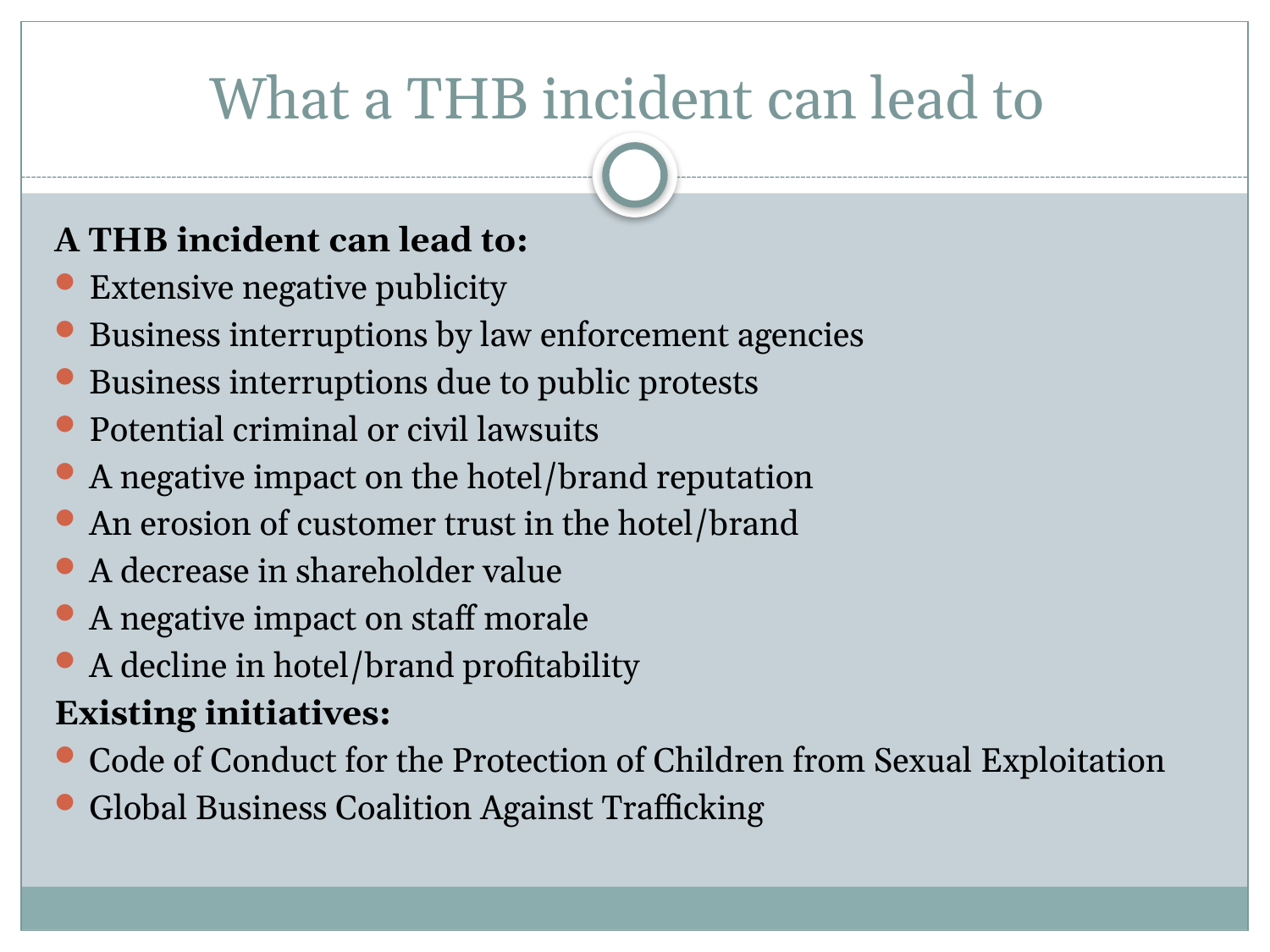

# What a THB incident can lead to
A THB incident can lead to:
Extensive negative publicity
Business interruptions by law enforcement agencies
Business interruptions due to public protests
Potential criminal or civil lawsuits
A negative impact on the hotel/brand reputation
An erosion of customer trust in the hotel/brand
A decrease in shareholder value
A negative impact on staff morale
A decline in hotel/brand profitability
Existing initiatives:
Code of Conduct for the Protection of Children from Sexual Exploitation
Global Business Coalition Against Trafficking